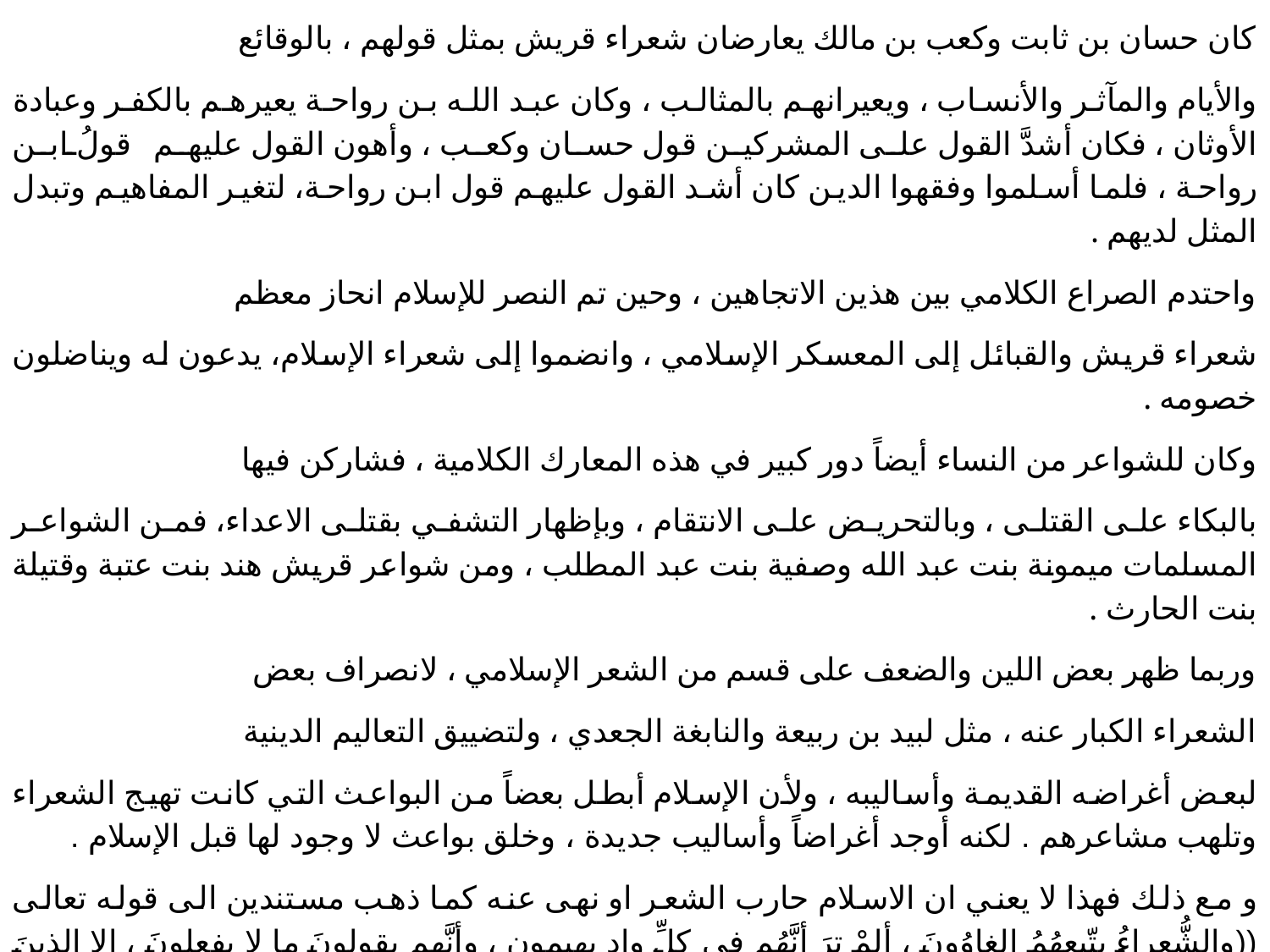

كان حسان بن ثابت وكعب بن مالك يعارضان شعراء قريش بمثل قولهم ، بالوقائع
والأيام والمآثر والأنساب ، ويعيرانهم بالمثالب ، وكان عبد الله بن رواحة يعيرهم بالكفر وعبادة الأوثان ، فكان أشدَّ القول على المشركين قول حسان وكعب ، وأهون القول عليهم قولُ ابن رواحة ، فلما أسلموا وفقهوا الدين كان أشد القول عليهم قول ابن رواحة، لتغير المفاهيم وتبدل المثل لديهم .
واحتدم الصراع الكلامي بين هذين الاتجاهين ، وحين تم النصر للإسلام انحاز معظم
شعراء قريش والقبائل إلى المعسكر الإسلامي ، وانضموا إلى شعراء الإسلام، يدعون له ويناضلون خصومه .
وكان للشواعر من النساء أيضاً دور كبير في هذه المعارك الكلامية ، فشاركن فيها
بالبكاء على القتلى ، وبالتحريض على الانتقام ، وبإظهار التشفي بقتلى الاعداء، فمن الشواعر المسلمات ميمونة بنت عبد الله وصفية بنت عبد المطلب ، ومن شواعر قريش هند بنت عتبة وقتيلة بنت الحارث .
وربما ظهر بعض اللين والضعف على قسم من الشعر الإسلامي ، لانصراف بعض
الشعراء الكبار عنه ، مثل لبيد بن ربيعة والنابغة الجعدي ، ولتضييق التعاليم الدينية
لبعض أغراضه القديمة وأساليبه ، ولأن الإسلام أبطل بعضاً من البواعث التي كانت تهيج الشعراء وتلهب مشاعرهم . لكنه أوجد أغراضاً وأساليب جديدة ، وخلق بواعث لا وجود لها قبل الإسلام .
و مع ذلك فهذا لا يعني ان الاسلام حارب الشعر او نهى عنه كما ذهب مستندين الى قوله تعالى ((والشُّعراءُ يتّبِعهُمُ الغاوُونَ ، ألمْ ترَ أنَّهُم في كلِّ وادٍ يهيمون ، وأنَّهم يقولونَ ما لا يفعلونَ ، إلا الذينَ آمنوا وعملوا الصالحاتِ وَذكروا الله كثيراً وانتصروا من بعدِ ما ظلموا))(1) .
ــــــــــــــــــــــــــــــــــــــــــ
1 – سورة الشعراء من الآية 224 الى 227